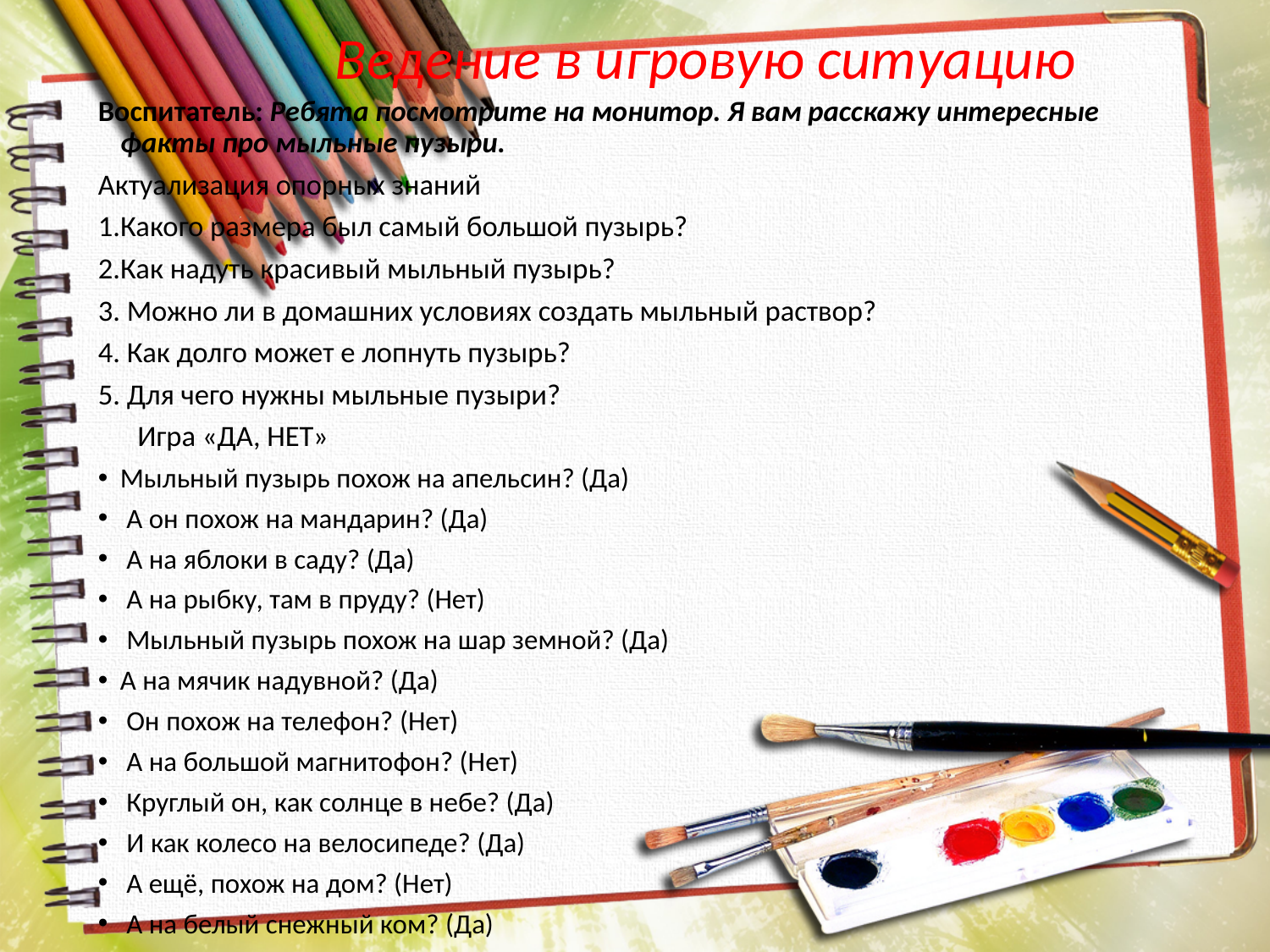

# Ведение в игровую ситуацию
Воспитатель: Ребята посмотрите на монитор. Я вам расскажу интересные факты про мыльные пузыри.
Актуализация опорных знаний
1.Какого размера был самый большой пузырь?
2.Как надуть красивый мыльный пузырь?
3. Можно ли в домашних условиях создать мыльный раствор?
4. Как долго может е лопнуть пузырь?
5. Для чего нужны мыльные пузыри?
      Игра «ДА, НЕТ»
Мыльный пузырь похож на апельсин? (Да)
 А он похож на мандарин? (Да)
 А на яблоки в саду? (Да)
 А на рыбку, там в пруду? (Нет)
 Мыльный пузырь похож на шар земной? (Да)
А на мячик надувной? (Да)
 Он похож на телефон? (Нет)
 А на большой магнитофон? (Нет)
 Круглый он, как солнце в небе? (Да)
 И как колесо на велосипеде? (Да)
 А ещё, похож на дом? (Нет)
 А на белый снежный ком? (Да)